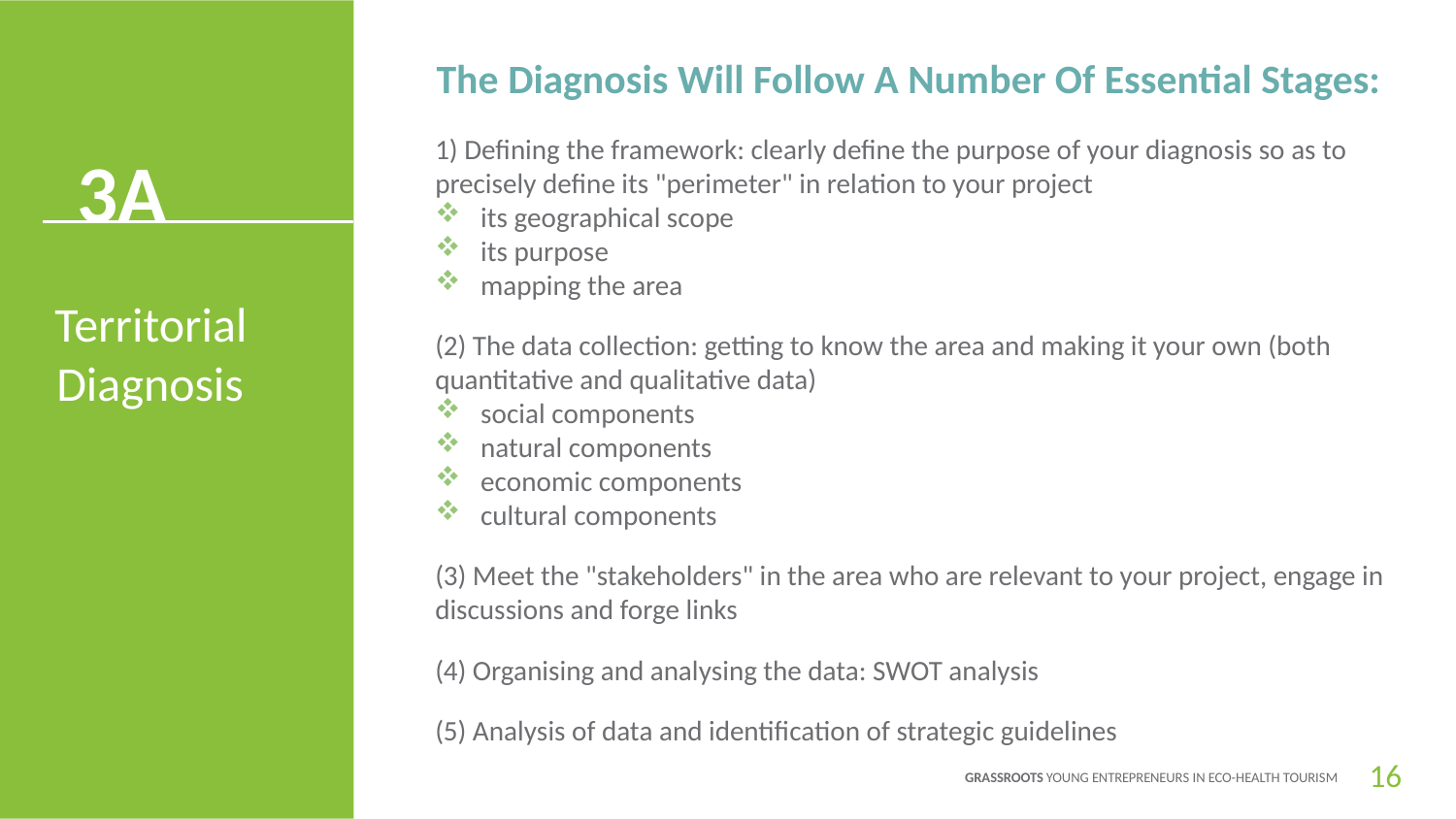

The Diagnosis Will Follow A Number Of Essential Stages:
3A
1) Defining the framework: clearly define the purpose of your diagnosis so as to precisely define its "perimeter" in relation to your project
its geographical scope
its purpose
mapping the area

(2) The data collection: getting to know the area and making it your own (both quantitative and qualitative data)
social components
natural components
economic components
cultural components

(3) Meet the "stakeholders" in the area who are relevant to your project, engage in discussions and forge links

(4) Organising and analysing the data: SWOT analysis

(5) Analysis of data and identification of strategic guidelines

Territorial Diagnosis

16